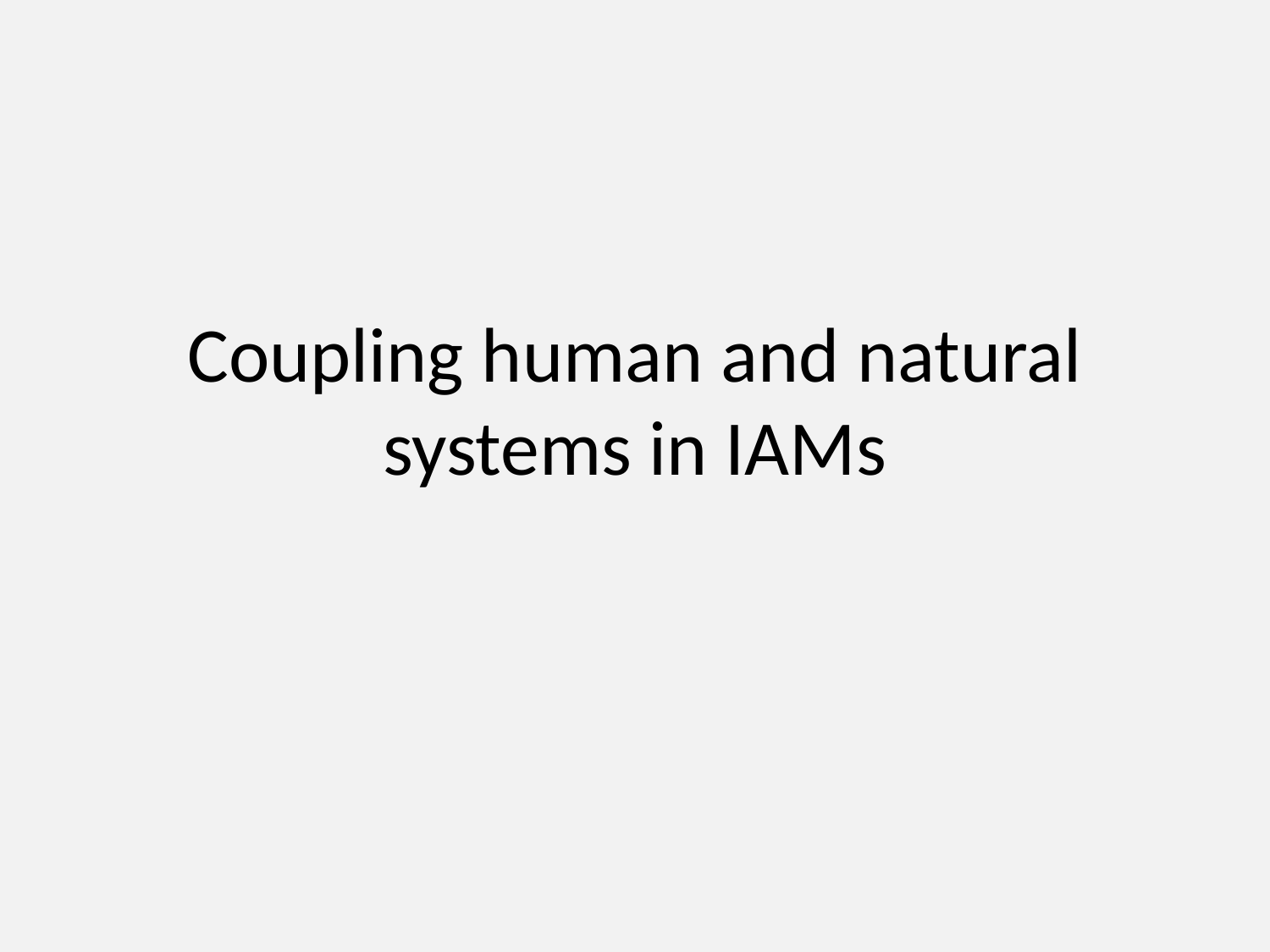

# Coupling human and natural systems in IAMs